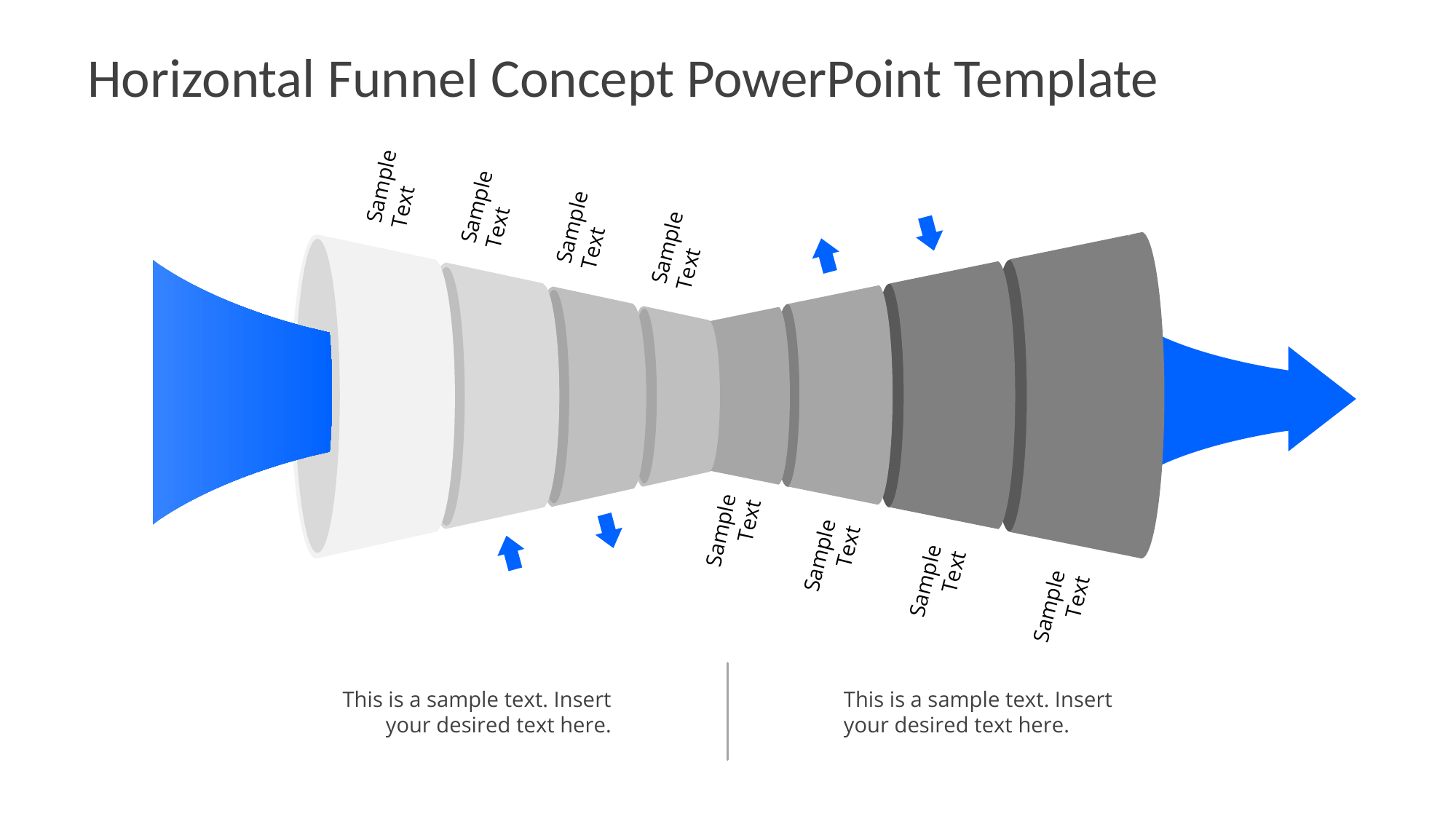

# Horizontal Funnel Concept PowerPoint Template
Sample
Text
Sample
Text
Sample
Text
Sample
Text

Sample
Text

Sample
Text

Sample
Text
Sample
Text
This is a sample text. Insert your desired text here.
This is a sample text. Insert your desired text here.